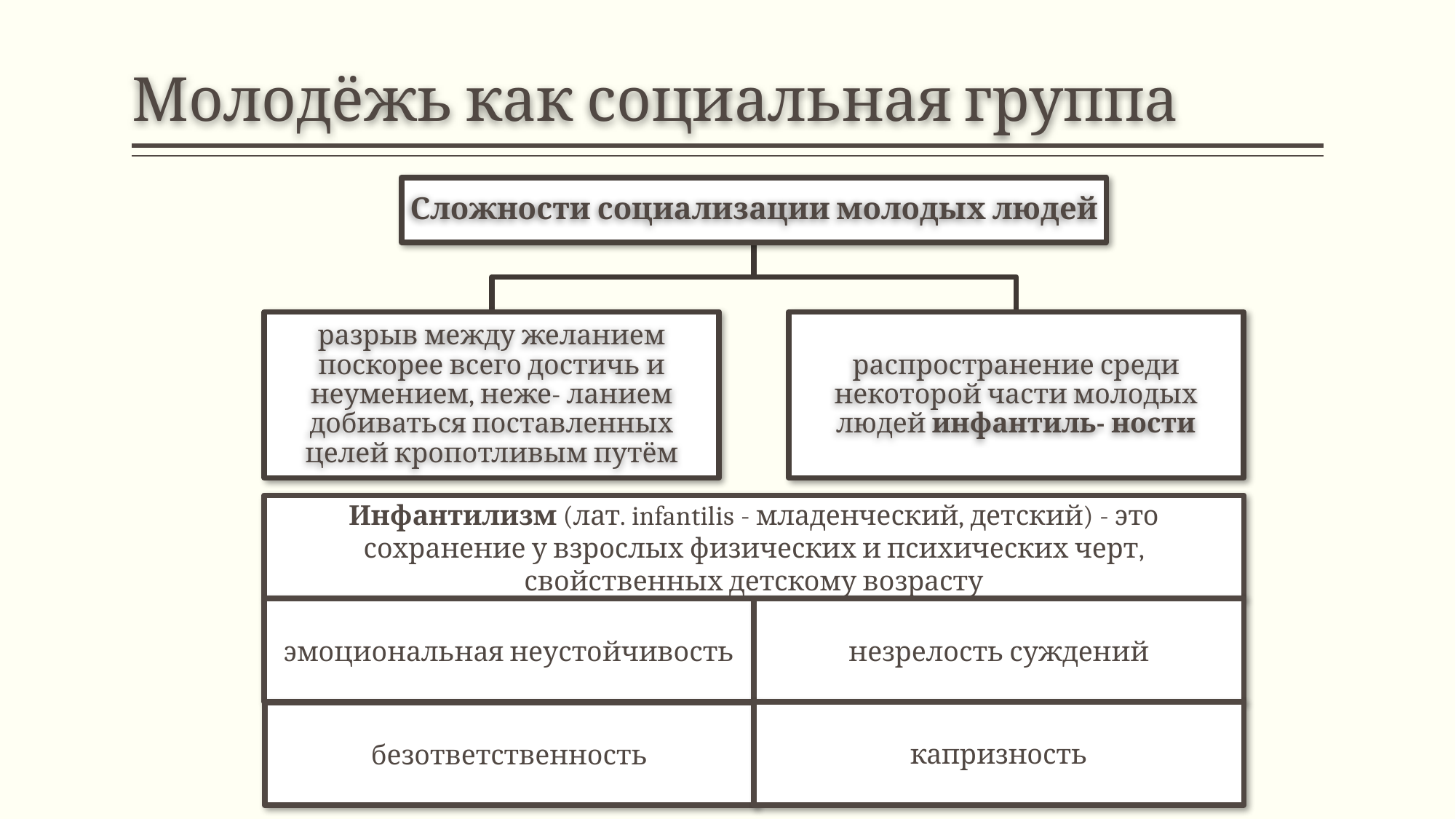

# Молодёжь как социальная группа

Сложности социализации молодых людей

разрыв между желанием поскорее всего достичь и неумением, неже- ланием добиваться поставленных целей кропотливым путём

распространение среди некоторой части молодых людей инфантиль- ности
Инфантилизм (лат. infantilis - младенческий, детский) - это сохранение у взрослых физических и психических черт, свойственных детскому возрасту
эмоциональная неустойчивость
незрелость суждений
капризность
безответственность